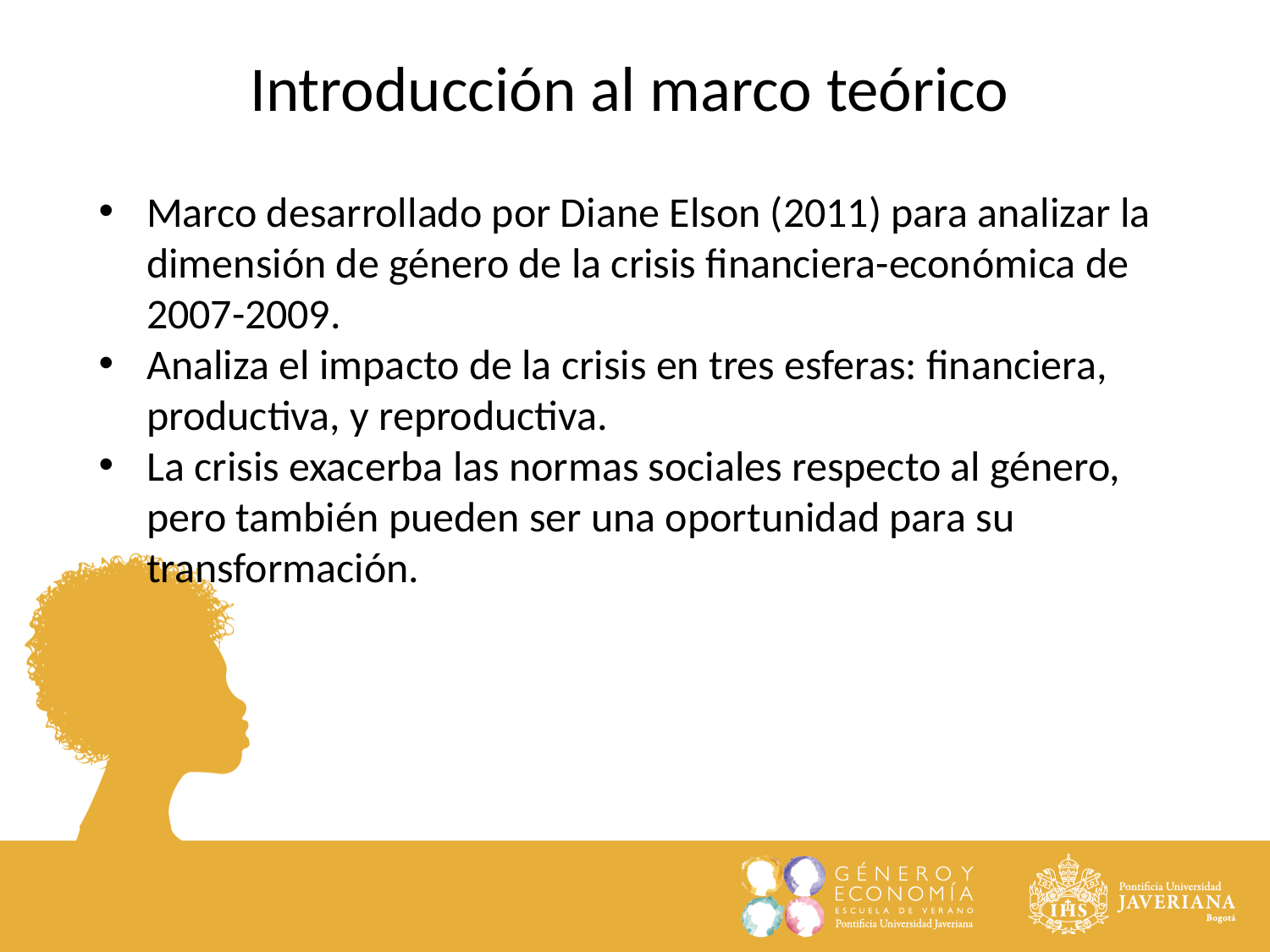

Introducción al marco teórico
Marco desarrollado por Diane Elson (2011) para analizar la dimensión de género de la crisis financiera-económica de 2007-2009.
Analiza el impacto de la crisis en tres esferas: financiera, productiva, y reproductiva.
La crisis exacerba las normas sociales respecto al género, pero también pueden ser una oportunidad para su transformación.